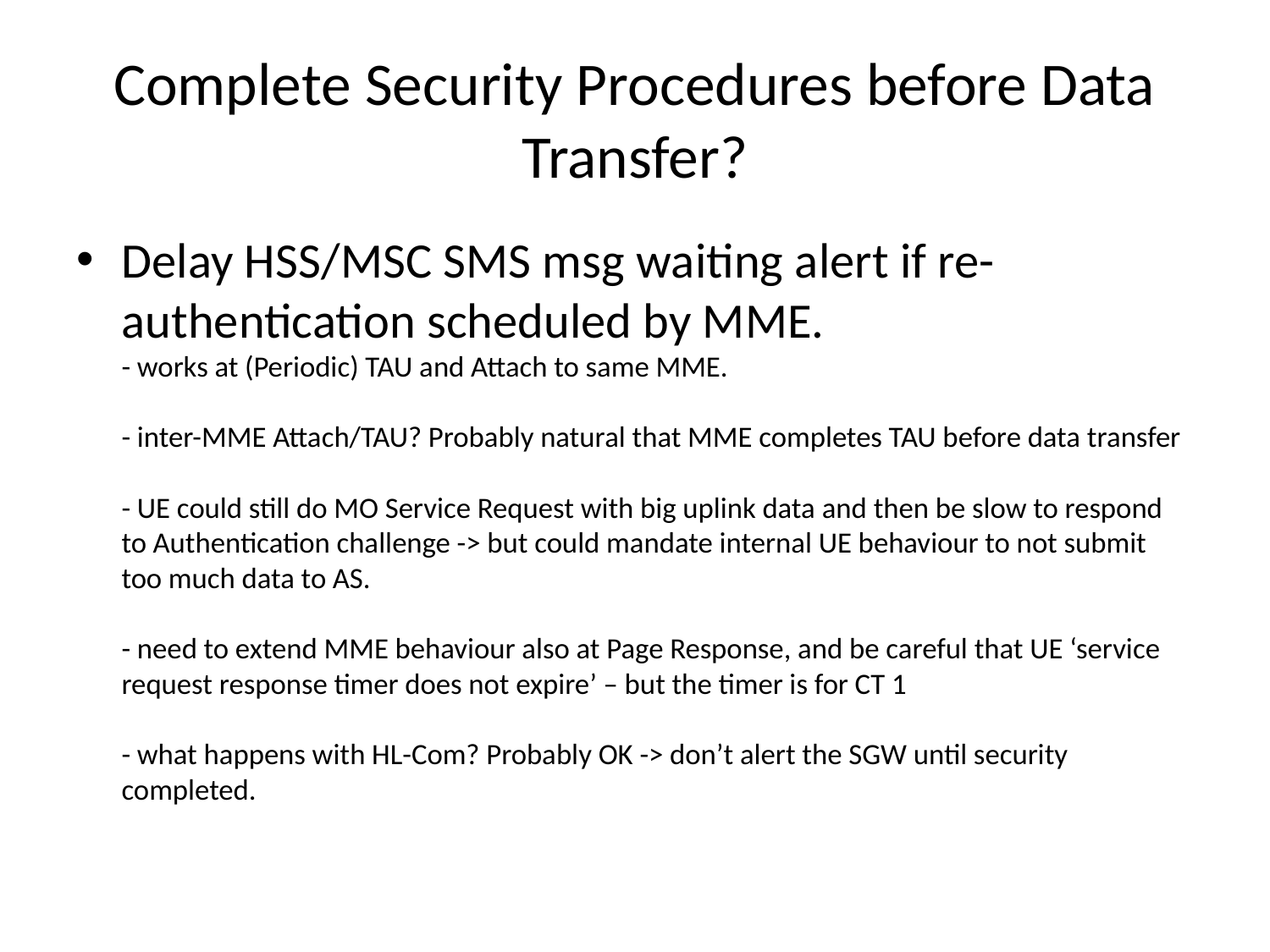

# Complete Security Procedures before Data Transfer?
Delay HSS/MSC SMS msg waiting alert if re-authentication scheduled by MME.
- works at (Periodic) TAU and Attach to same MME.
- inter-MME Attach/TAU? Probably natural that MME completes TAU before data transfer
- UE could still do MO Service Request with big uplink data and then be slow to respond to Authentication challenge -> but could mandate internal UE behaviour to not submit too much data to AS.
- need to extend MME behaviour also at Page Response, and be careful that UE ‘service request response timer does not expire’ – but the timer is for CT 1
- what happens with HL-Com? Probably OK -> don’t alert the SGW until security completed.